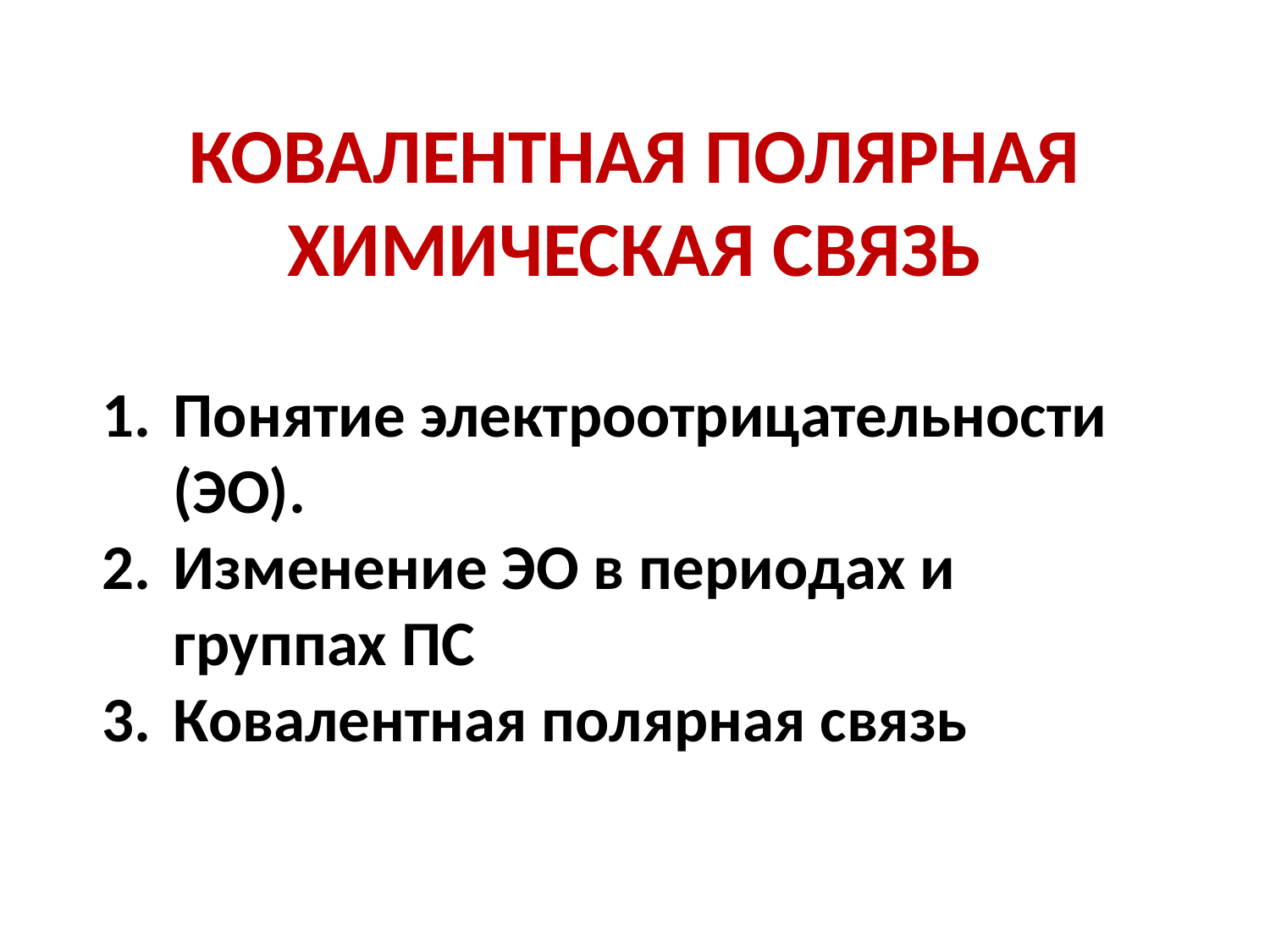

# КОВАЛЕНТНАЯ ПОЛЯРНАЯ ХИМИЧЕСКАЯ СВЯЗЬ
Понятие электроотрицательности (ЭО).
Изменение ЭО в периодах и группах ПС
Ковалентная полярная связь